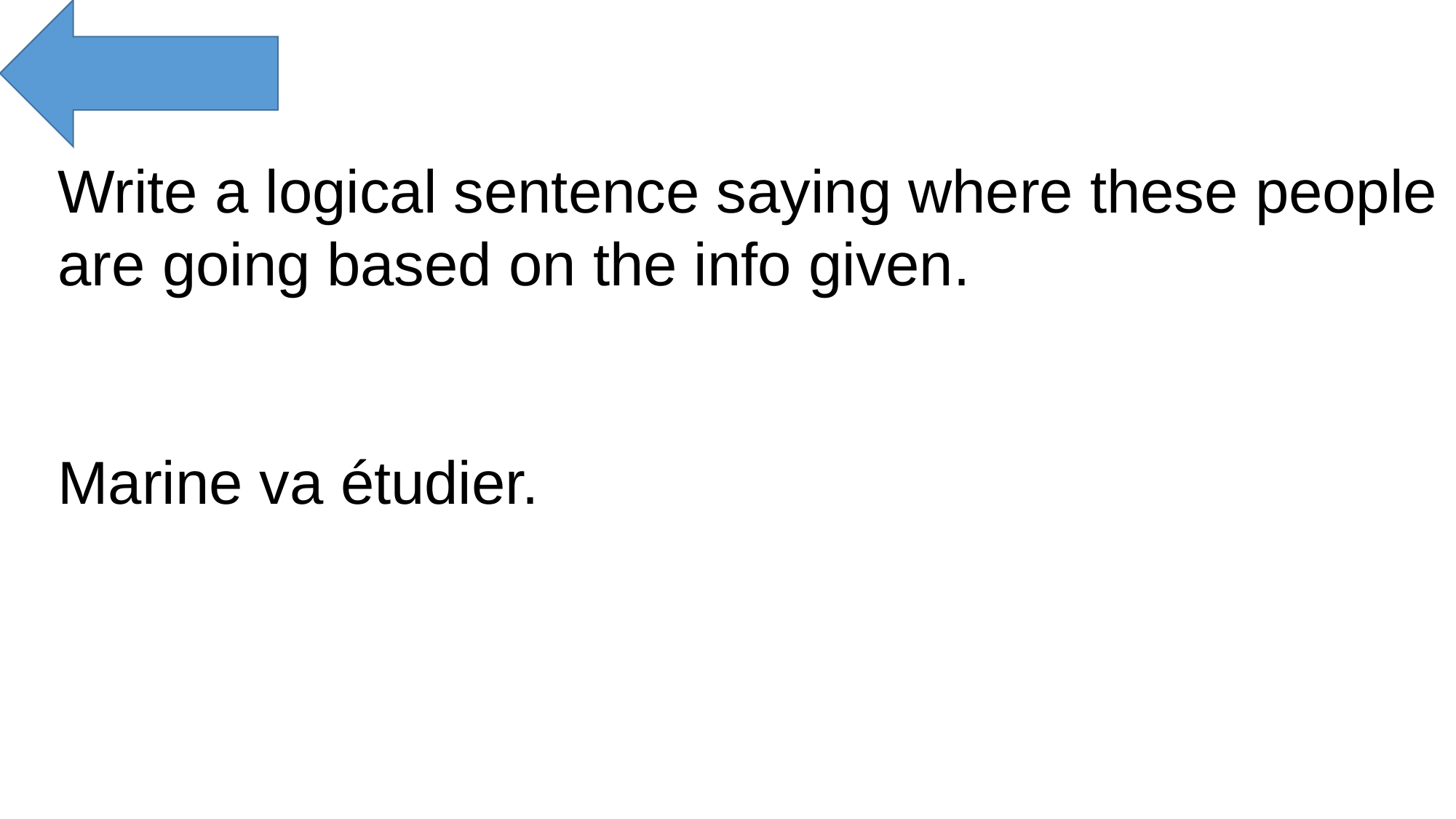

Write a logical sentence saying where these people are going based on the info given.

Marine va étudier.